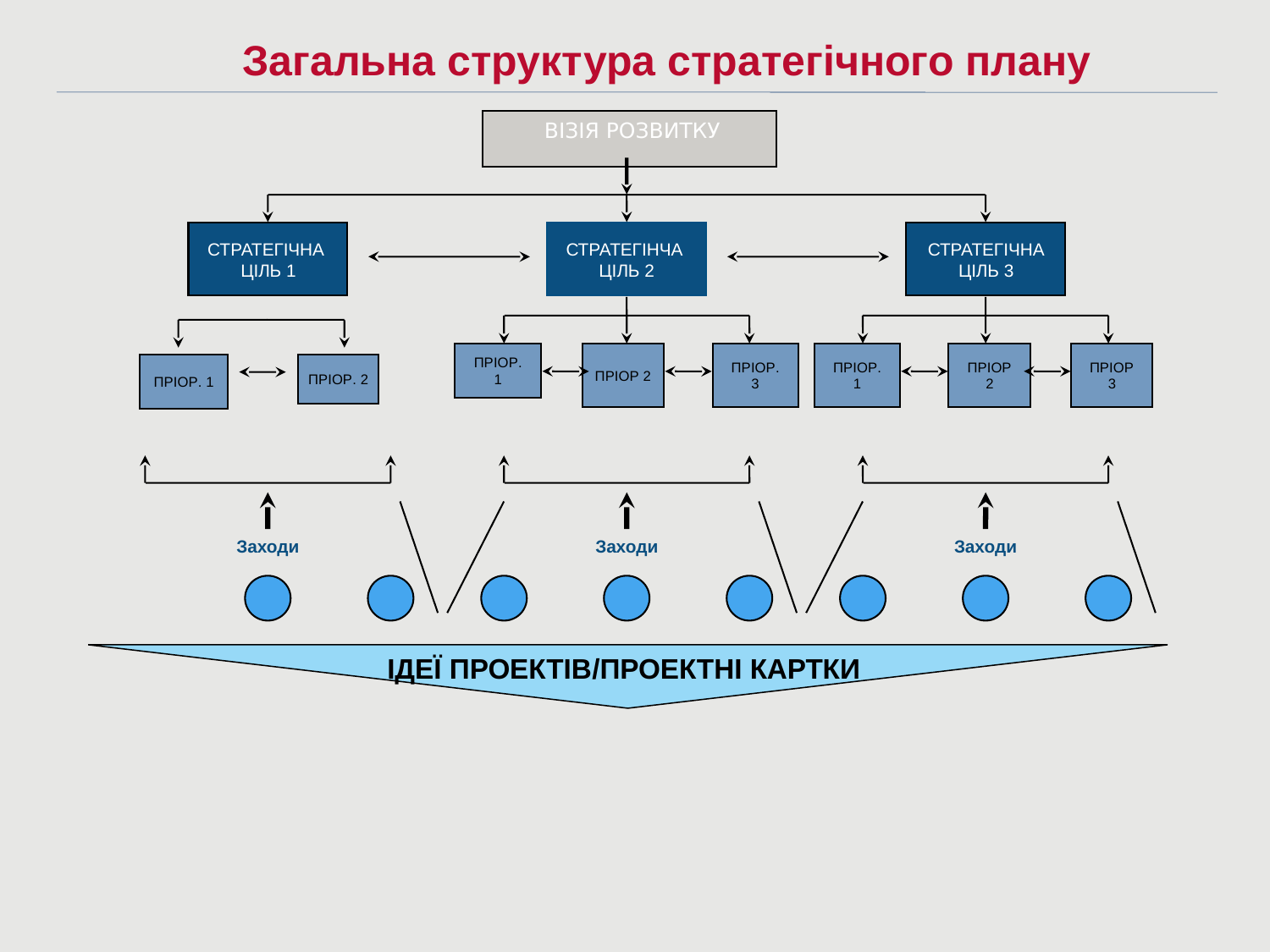

Загальна структура стратегічного плану

ВІЗІЯ РОЗВИТКУ

СТРАТЕГІЧНА  ЦІЛЬ 1
СТРАТЕГІНЧА  ЦІЛЬ 2
СТРАТЕГІЧНА ЦІЛЬ 3

ПРІОР.
1
ПРІОР 2
ПРІОР.
3
ПРІОР.
1
ПРІОР
2
ПРІОР
3
ПРІОР. 1

Заходи
Заходи
Заходи

ПРІОР. 2
ІДЕЇ ПРОЕКТІВ/ПРОЕКТНІ КАРТКИ